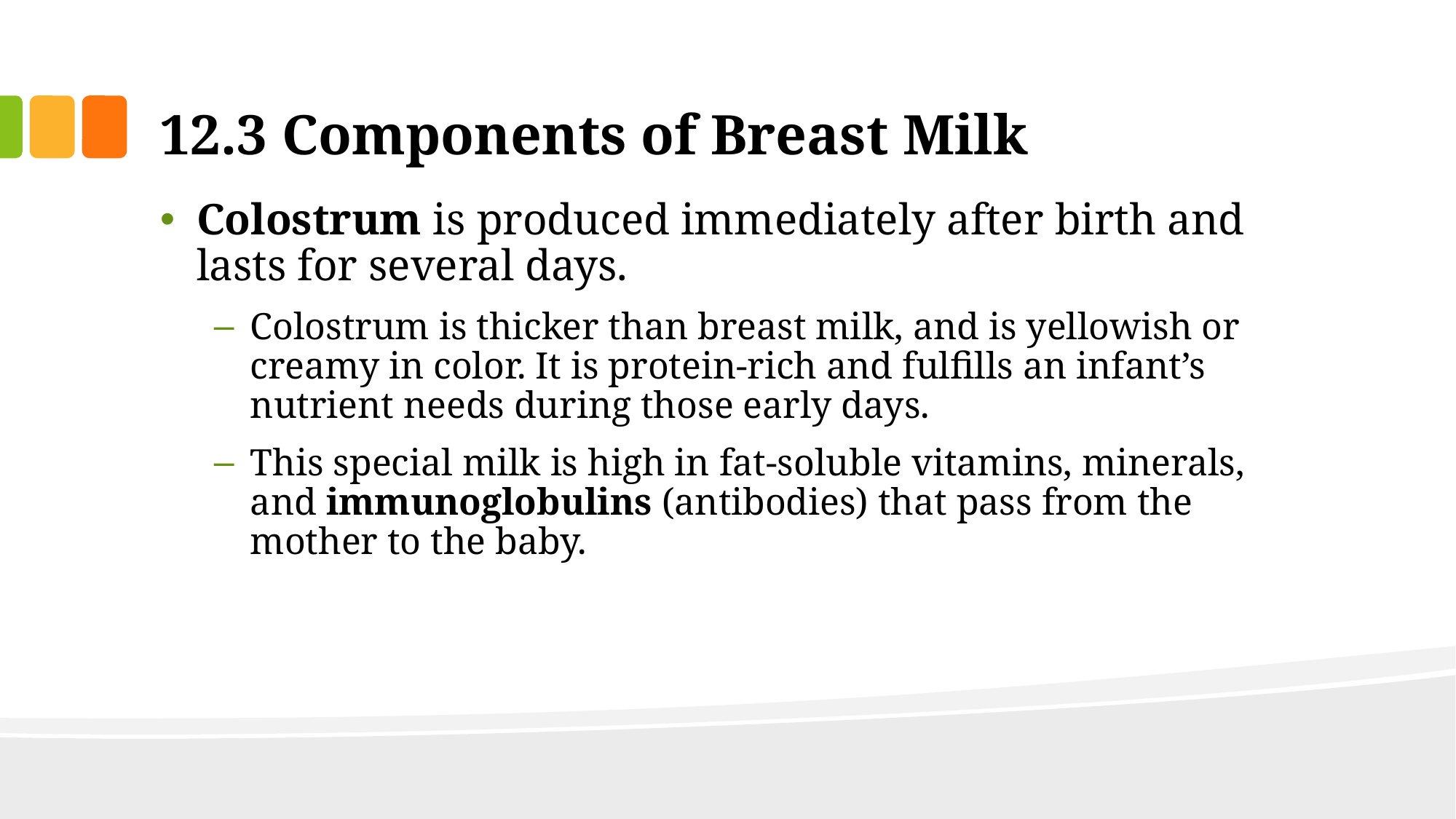

# 12.3 Components of Breast Milk
Colostrum is produced immediately after birth and lasts for several days.
Colostrum is thicker than breast milk, and is yellowish or creamy in color. It is protein-rich and fulfills an infant’s nutrient needs during those early days.
This special milk is high in fat-soluble vitamins, minerals, and immunoglobulins (antibodies) that pass from the mother to the baby.